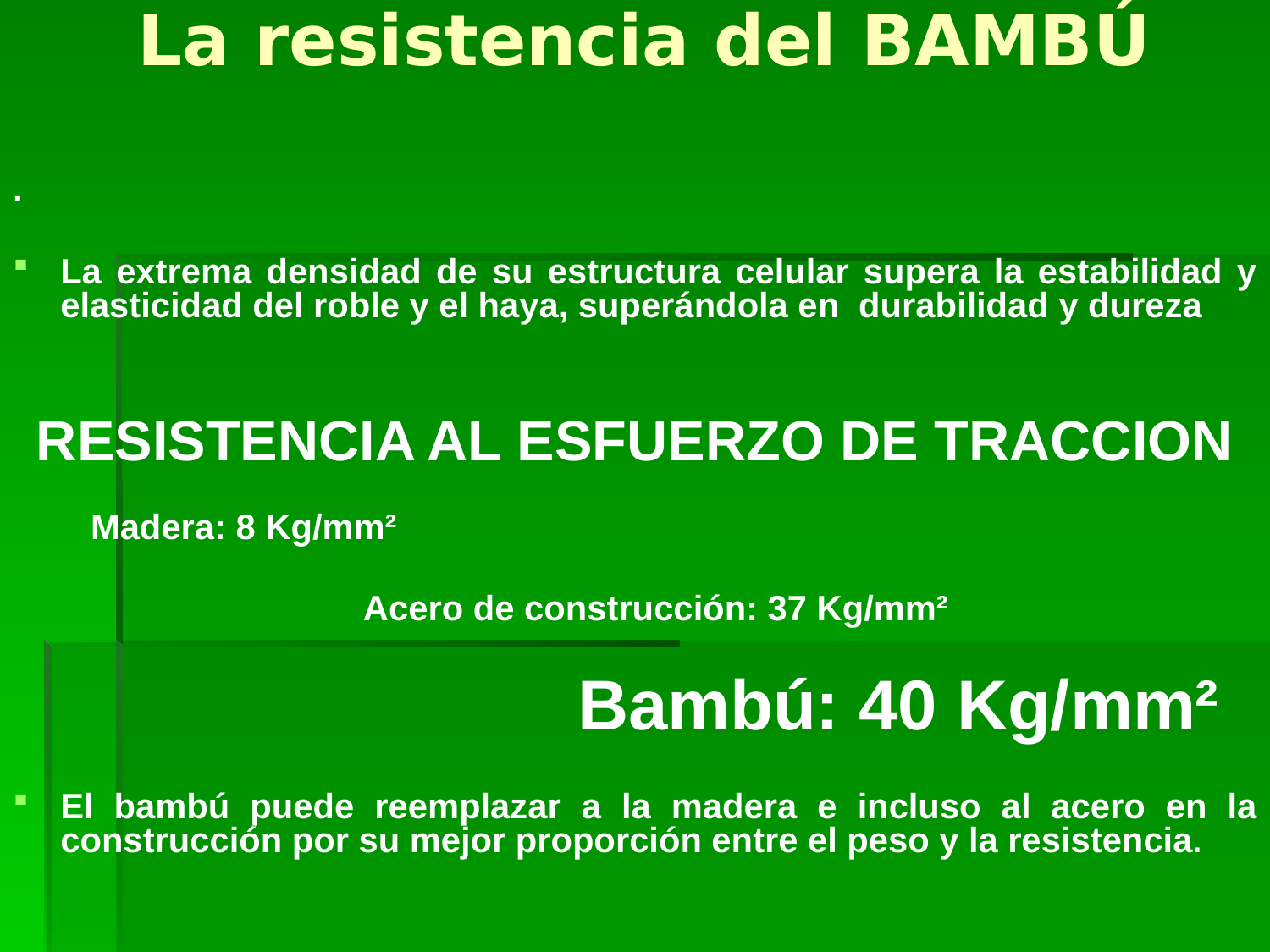

# La resistencia del BAMBÚ
.

La extrema densidad de su estructura celular supera la estabilidad y elasticidad del roble y el haya, superándola en  durabilidad y dureza

RESISTENCIA AL ESFUERZO DE TRACCION
        Madera: 8 Kg/mm²

                                    Acero de construcción: 37 Kg/mm²
                                                          Bambú: 40 Kg/mm²

El bambú puede reemplazar a la madera e incluso al acero en la construcción por su mejor proporción entre el peso y la resistencia.